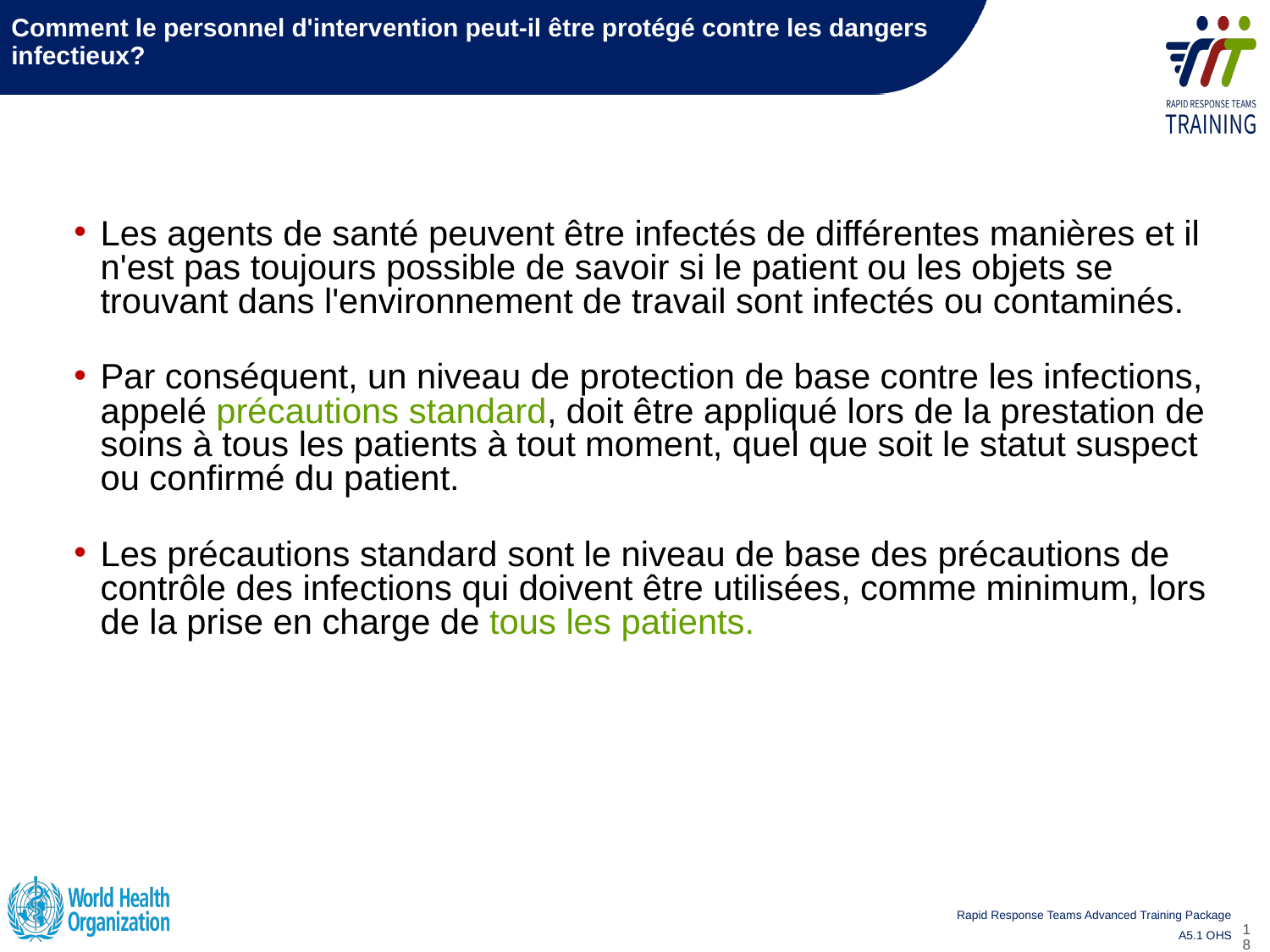

Comment le personnel d'intervention peut-il être protégé contre les dangers infectieux?

Les agents de santé peuvent être infectés de différentes manières et il n'est pas toujours possible de savoir si le patient ou les objets se trouvant dans l'environnement de travail sont infectés ou contaminés.

Par conséquent, un niveau de protection de base contre les infections, appelé précautions standard, doit être appliqué lors de la prestation de soins à tous les patients à tout moment, quel que soit le statut suspect ou confirmé du patient.

Les précautions standard sont le niveau de base des précautions de contrôle des infections qui doivent être utilisées, comme minimum, lors de la prise en charge de tous les patients.
18